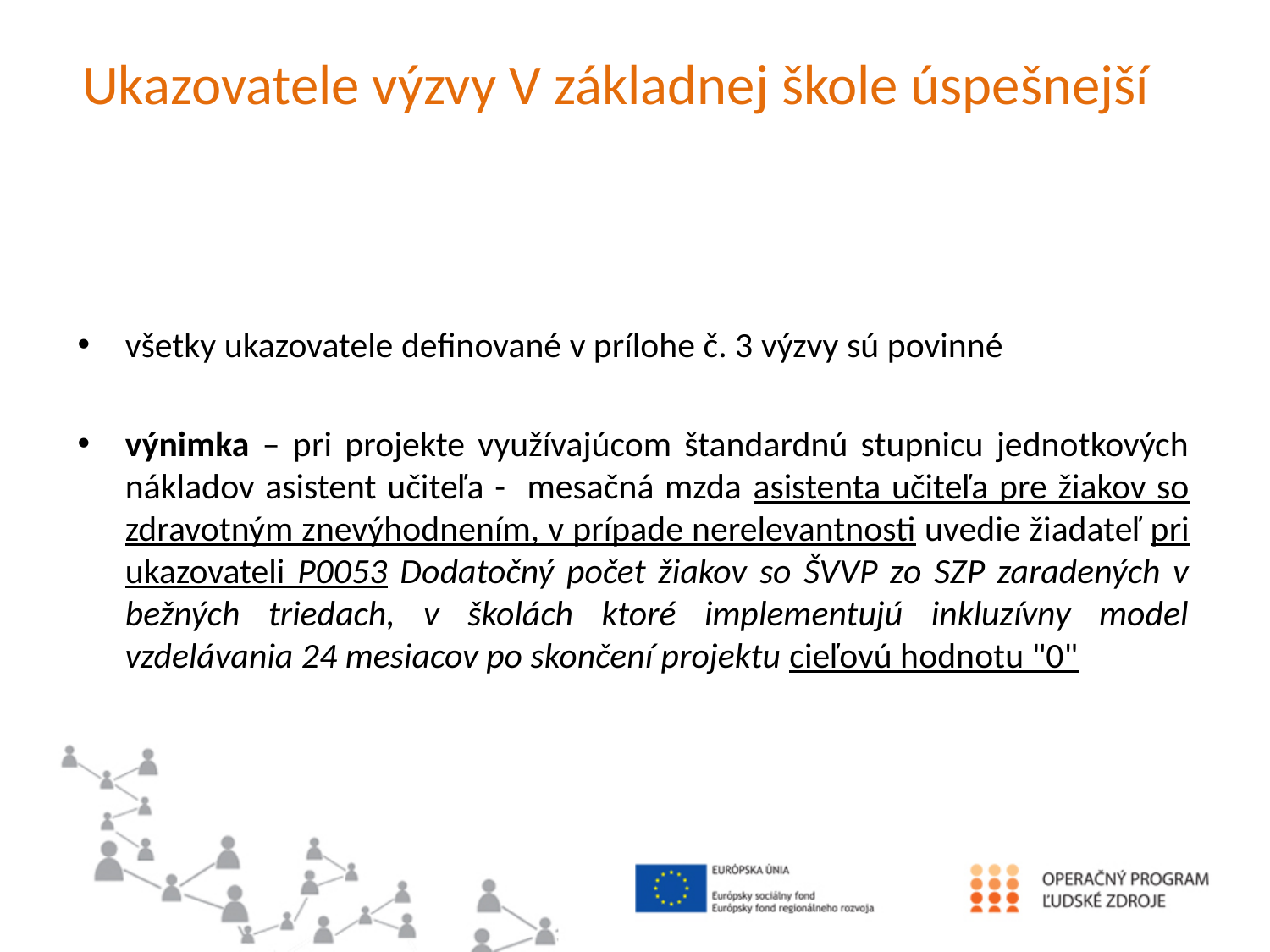

# Ukazovatele výzvy V základnej škole úspešnejší
všetky ukazovatele definované v prílohe č. 3 výzvy sú povinné

výnimka – pri projekte využívajúcom štandardnú stupnicu jednotkových nákladov asistent učiteľa -  mesačná mzda asistenta učiteľa pre žiakov so zdravotným znevýhodnením, v prípade nerelevantnosti uvedie žiadateľ pri ukazovateli P0053 Dodatočný počet žiakov so ŠVVP zo SZP zaradených v bežných triedach, v školách ktoré implementujú inkluzívny model vzdelávania 24 mesiacov po skončení projektu cieľovú hodnotu "0"